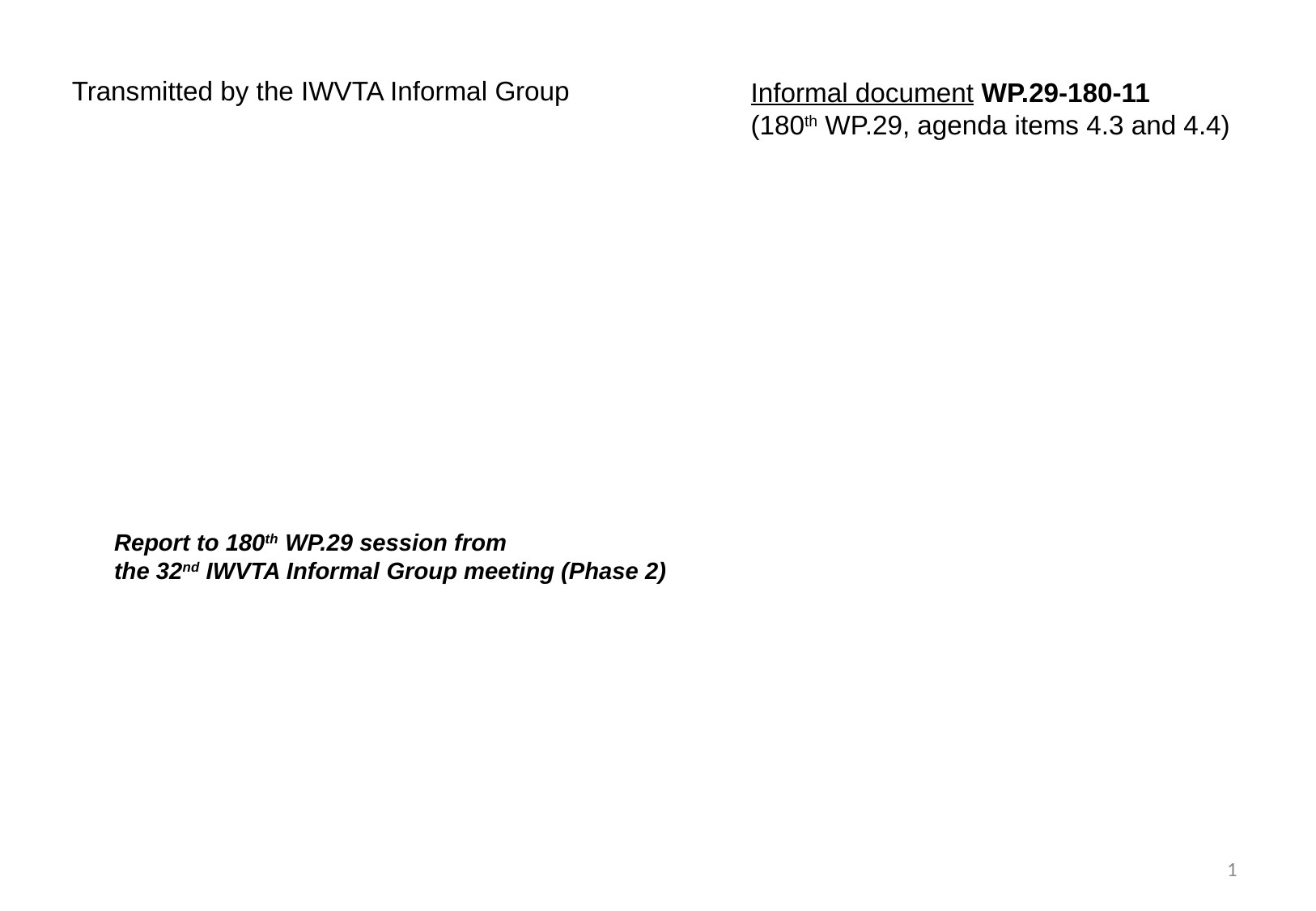

Transmitted by the IWVTA Informal Group
Informal document WP.29-180-11
(180th WP.29, agenda items 4.3 and 4.4)
Report to 180th WP.29 session from
the 32nd IWVTA Informal Group meeting (Phase 2)
1